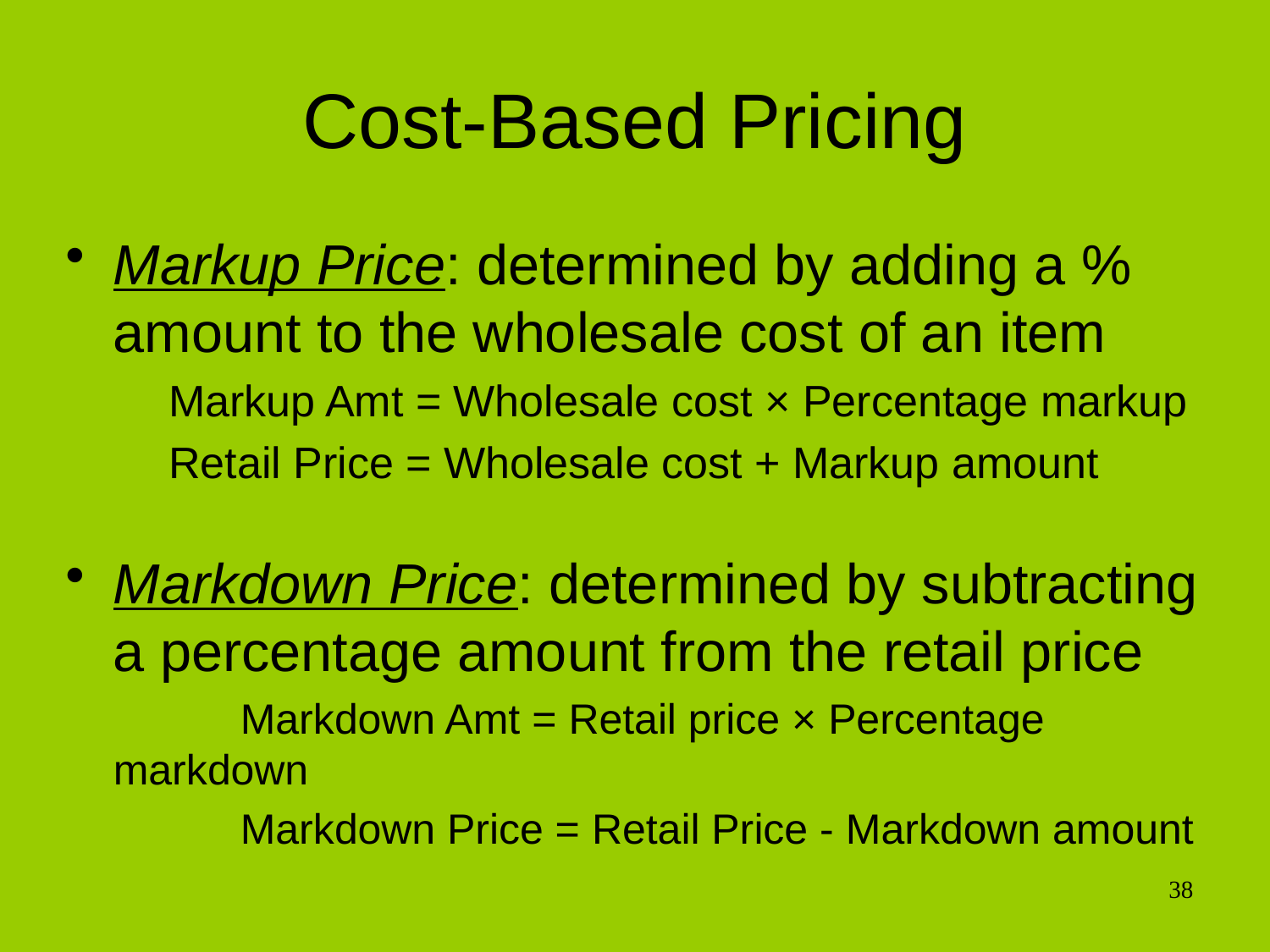

# Cost-Based Pricing
Markup Price: determined by adding a % amount to the wholesale cost of an item
	Markup Amt = Wholesale cost × Percentage markup
	Retail Price = Wholesale cost + Markup amount

Markdown Price: determined by subtracting a percentage amount from the retail price
		Markdown Amt = Retail price × Percentage markdown
		Markdown Price = Retail Price - Markdown amount

38